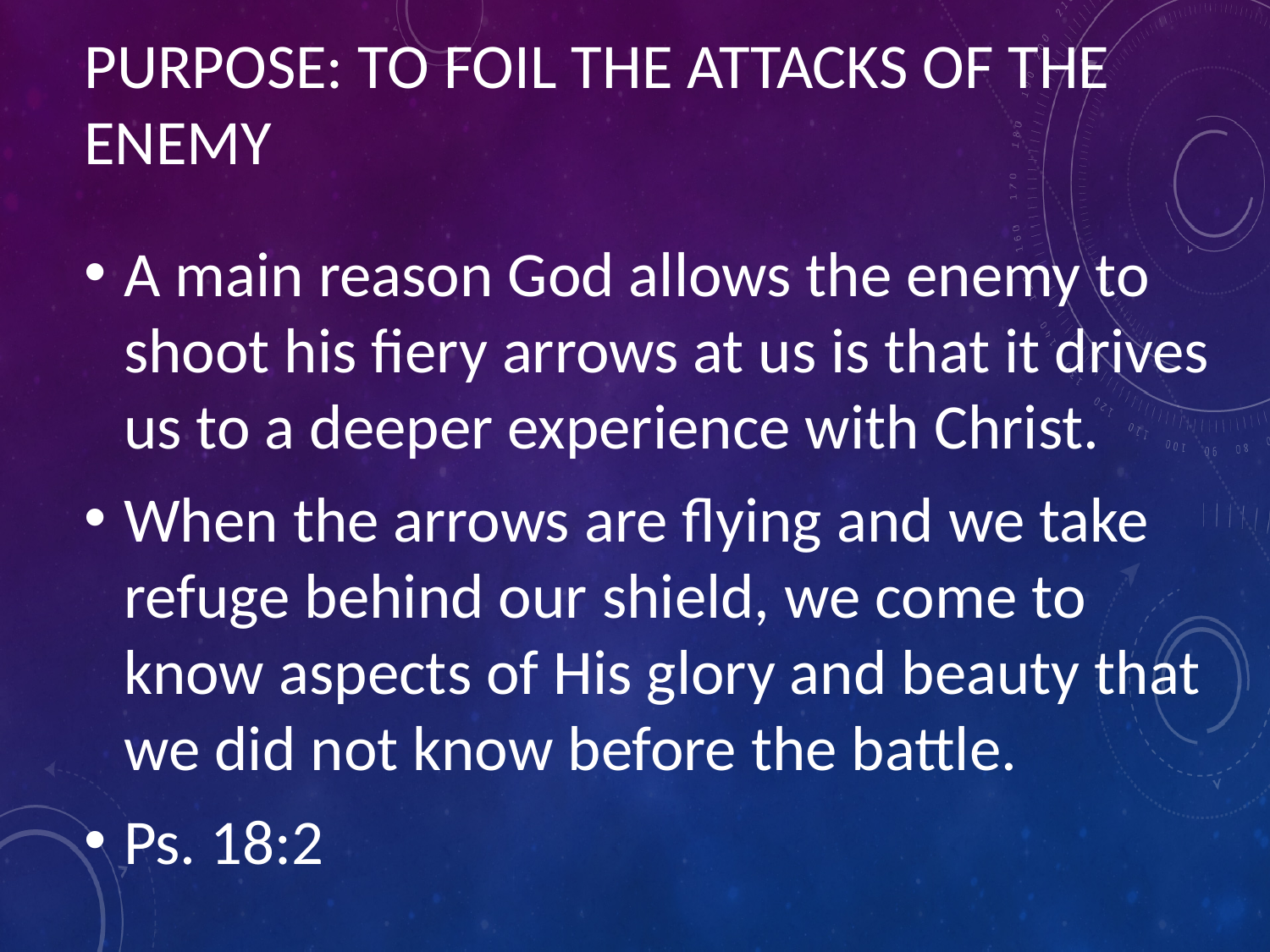

# Purpose: to foil the attacks of the enemy
A main reason God allows the enemy to shoot his fiery arrows at us is that it drives us to a deeper experience with Christ.
When the arrows are flying and we take refuge behind our shield, we come to know aspects of His glory and beauty that we did not know before the battle.
Ps. 18:2